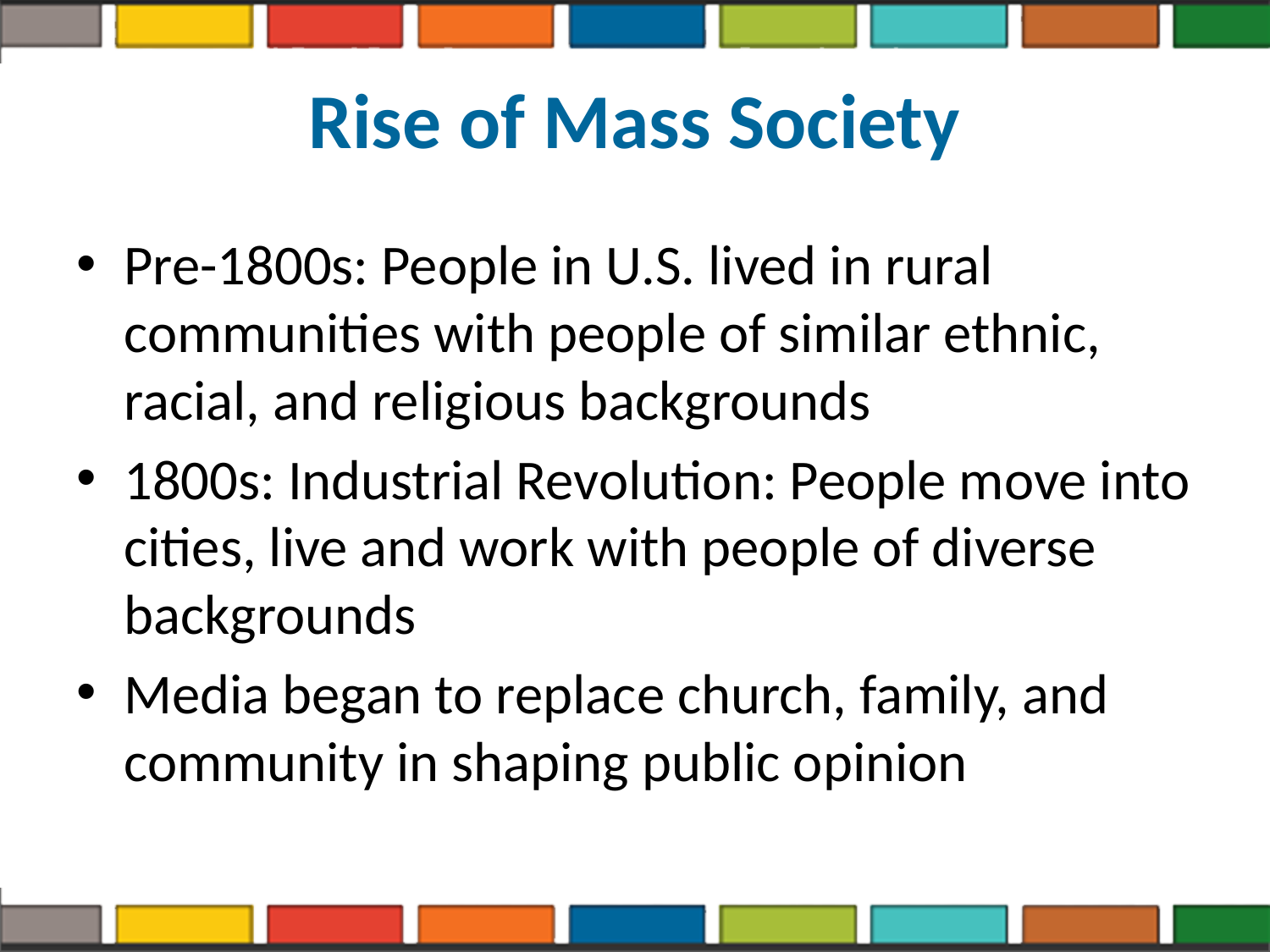

# Rise of Mass Society
Pre-1800s: People in U.S. lived in rural communities with people of similar ethnic, racial, and religious backgrounds
1800s: Industrial Revolution: People move into cities, live and work with people of diverse backgrounds
Media began to replace church, family, and community in shaping public opinion